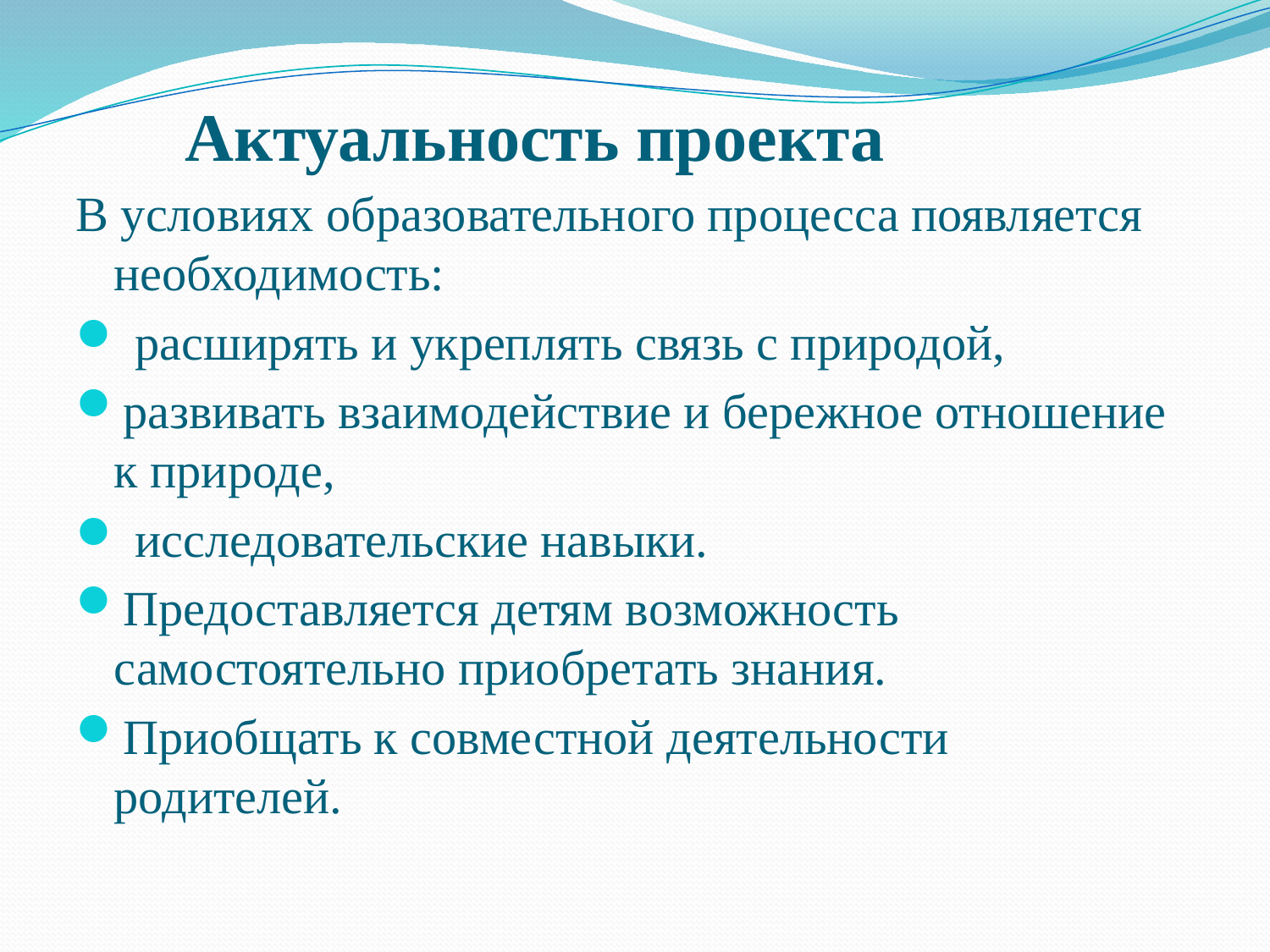

# Актуальность проекта
В условиях образовательного процесса появляется необходимость:
 расширять и укреплять связь с природой,
развивать взаимодействие и бережное отношение к природе,
 исследовательские навыки.
Предоставляется детям возможность самостоятельно приобретать знания.
Приобщать к совместной деятельности  родителей.